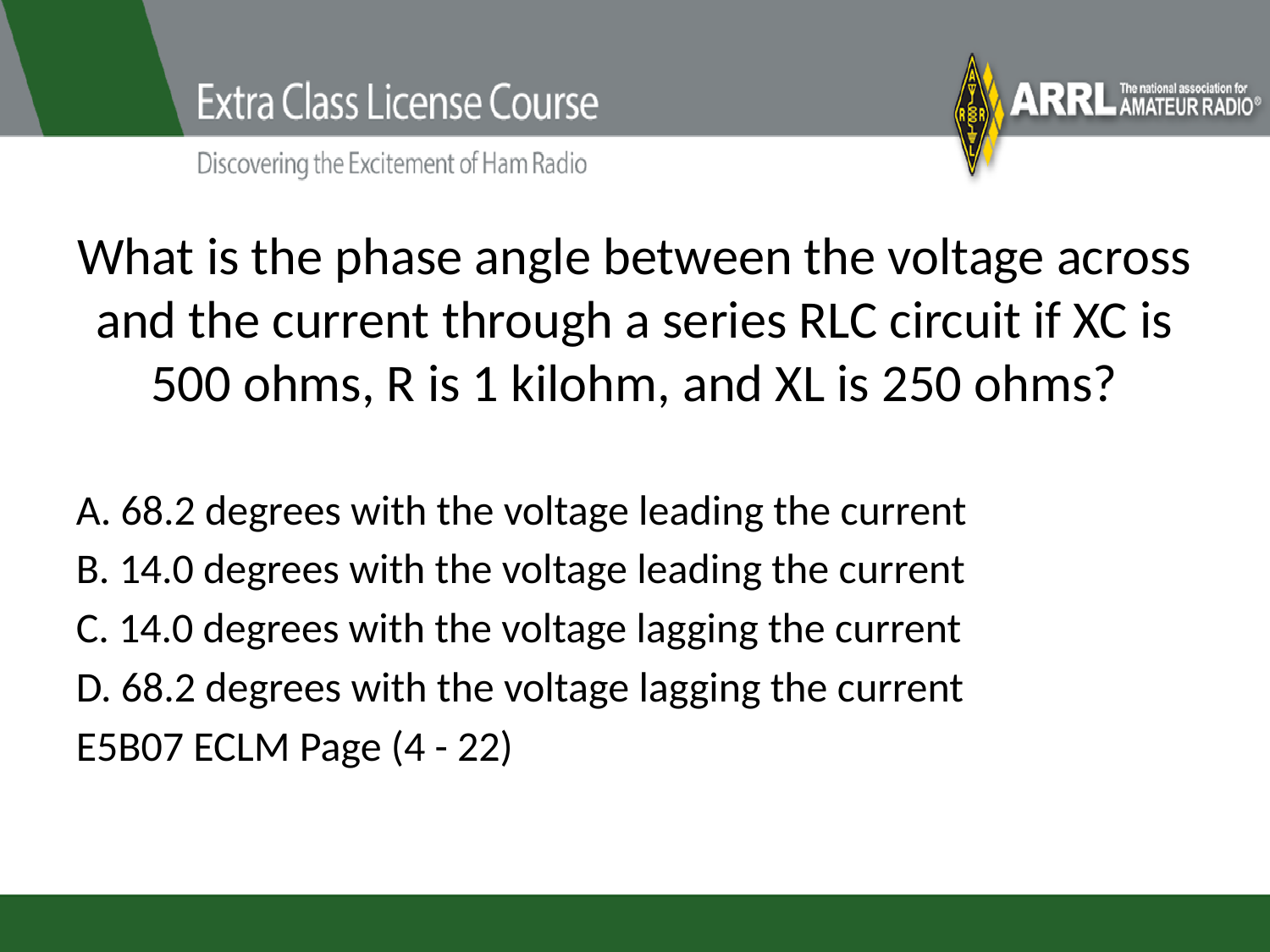

# What is the phase angle between the voltage across and the current through a series RLC circuit if XC is 500 ohms, R is 1 kilohm, and XL is 250 ohms?
A. 68.2 degrees with the voltage leading the current
B. 14.0 degrees with the voltage leading the current
C. 14.0 degrees with the voltage lagging the current
D. 68.2 degrees with the voltage lagging the current
E5B07 ECLM Page (4 - 22)